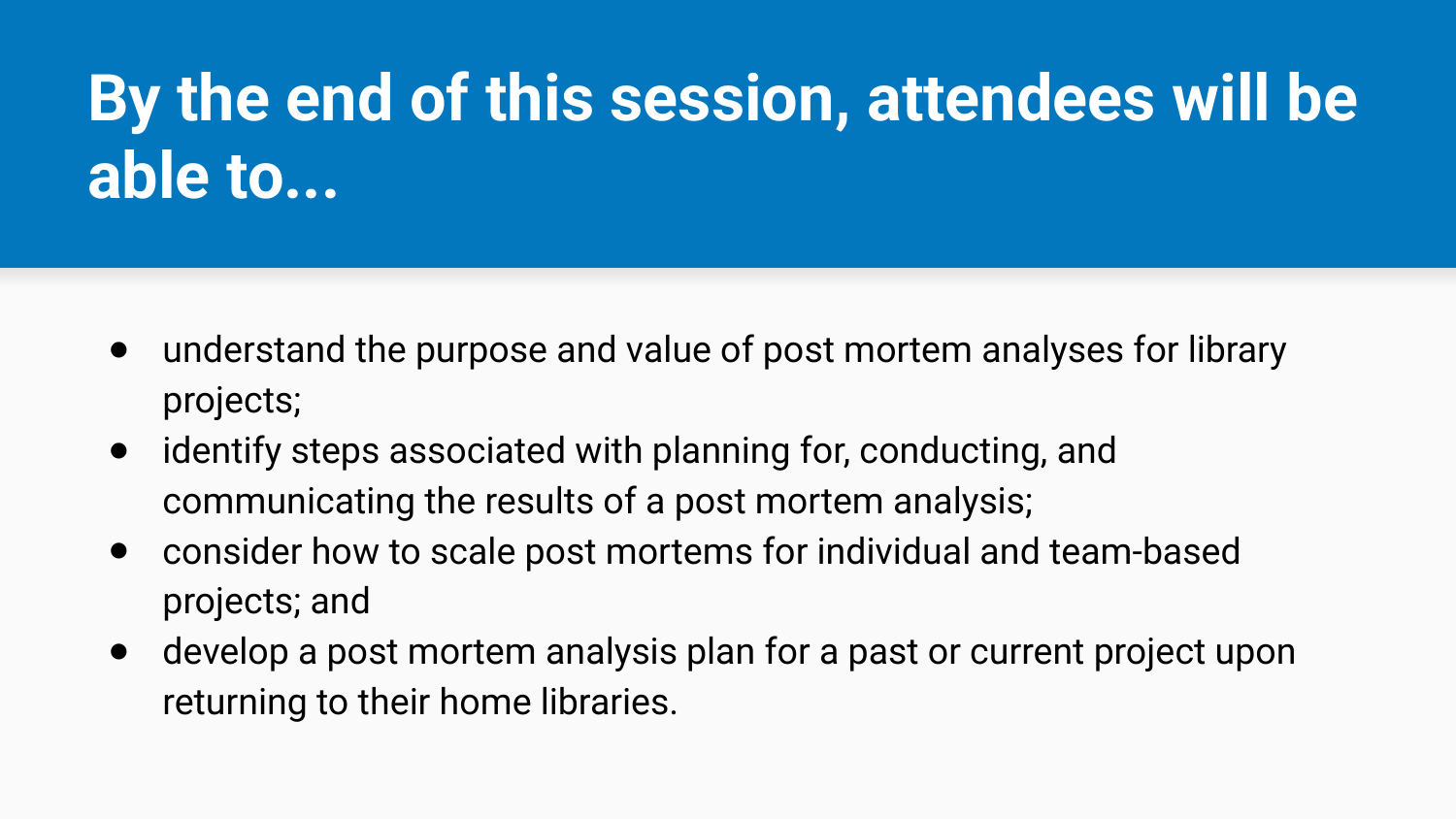

# By the end of this session, attendees will be able to...
understand the purpose and value of post mortem analyses for library projects;
identify steps associated with planning for, conducting, and communicating the results of a post mortem analysis;
consider how to scale post mortems for individual and team-based projects; and
develop a post mortem analysis plan for a past or current project upon returning to their home libraries.